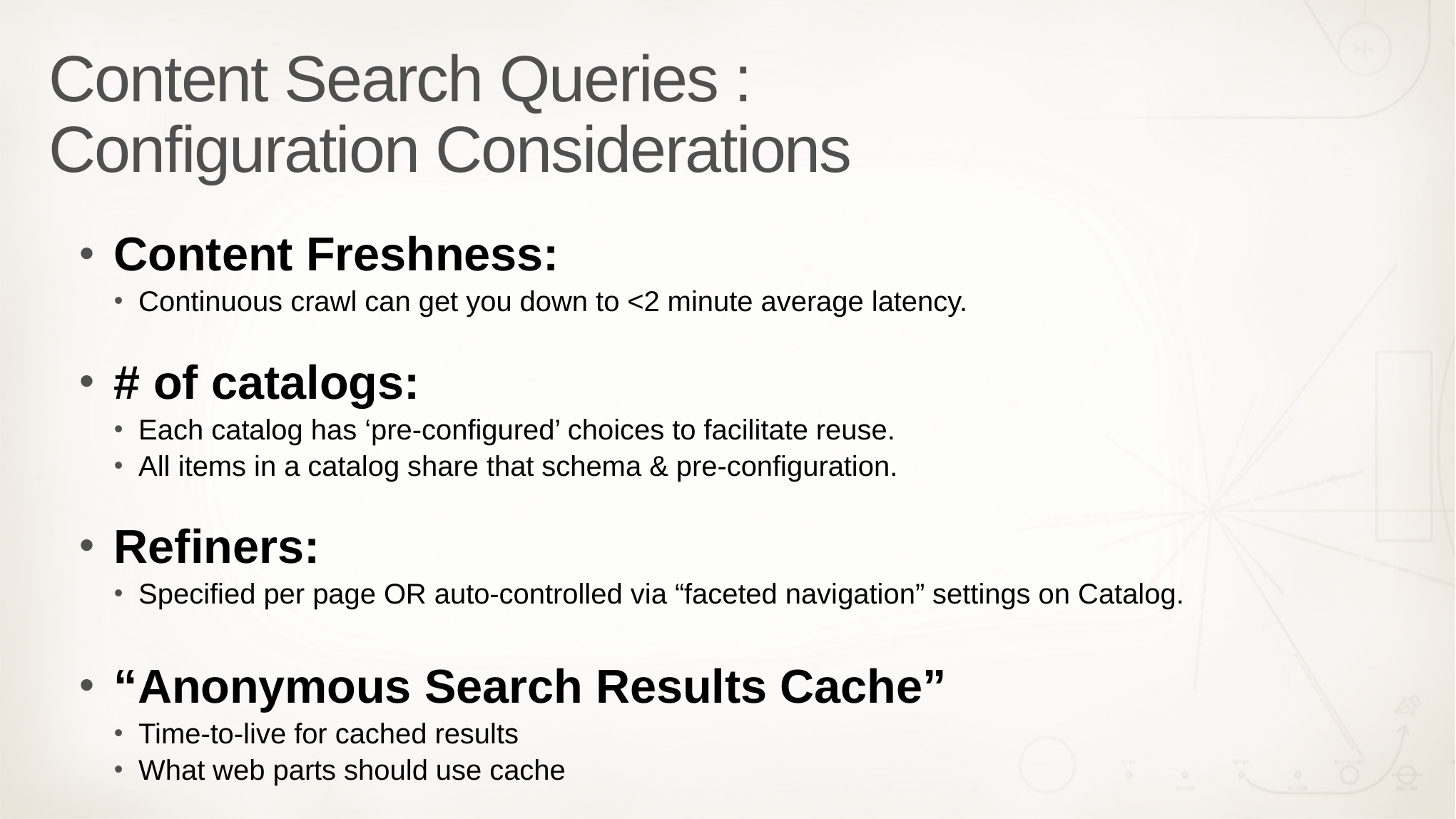

Content Search Queries :
Configuration Considerations
Content Freshness:
Continuous crawl can get you down to <2 minute average latency.
# of catalogs:
Each catalog has ‘pre-configured’ choices to facilitate reuse.
All items in a catalog share that schema & pre-configuration.
Refiners:
Specified per page OR auto-controlled via “faceted navigation” settings on Catalog.

“Anonymous Search Results Cache”
Time-to-live for cached results
What web parts should use cache